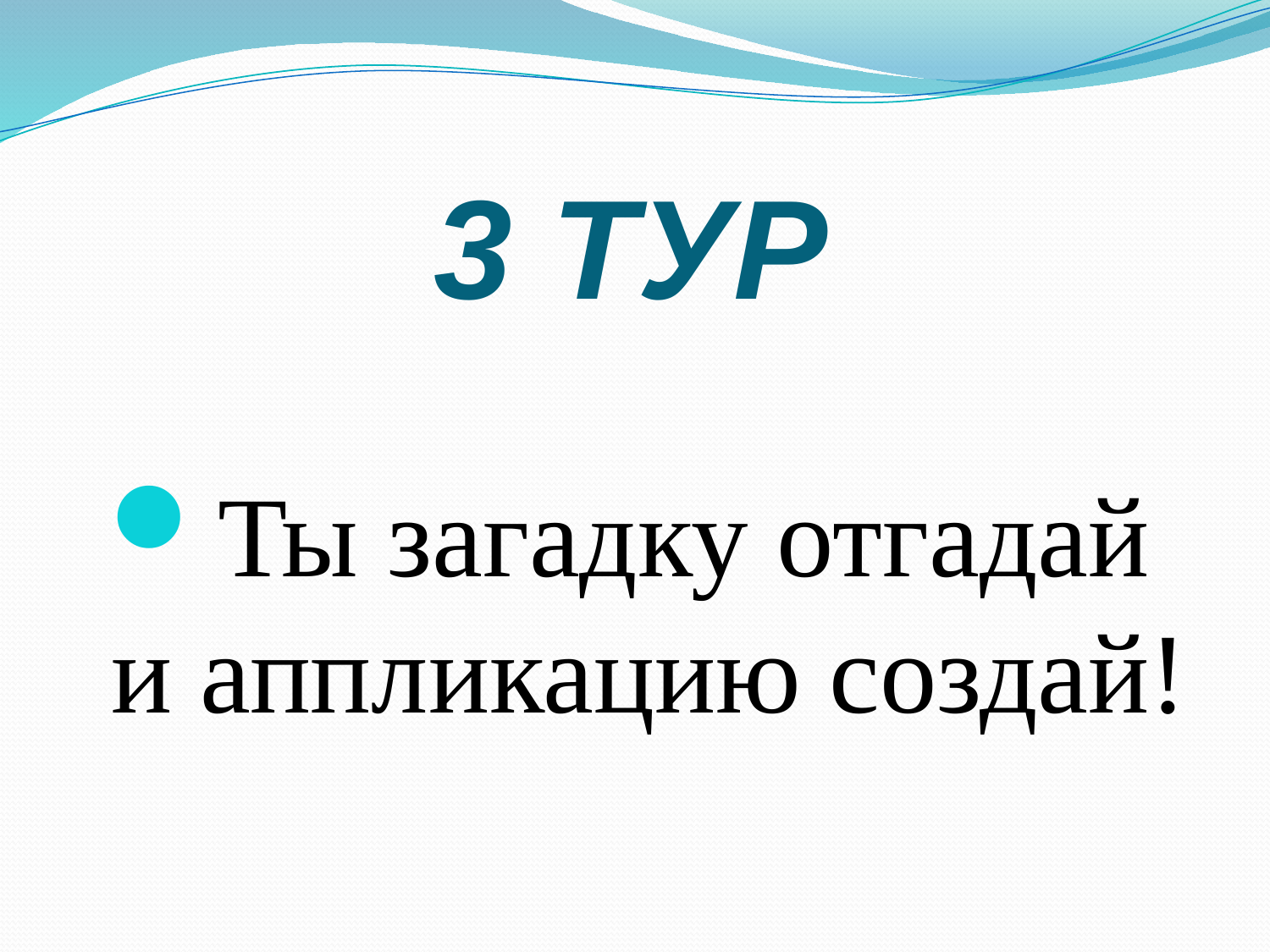

# 3 ТУР
Ты загадку отгадай и аппликацию создай!